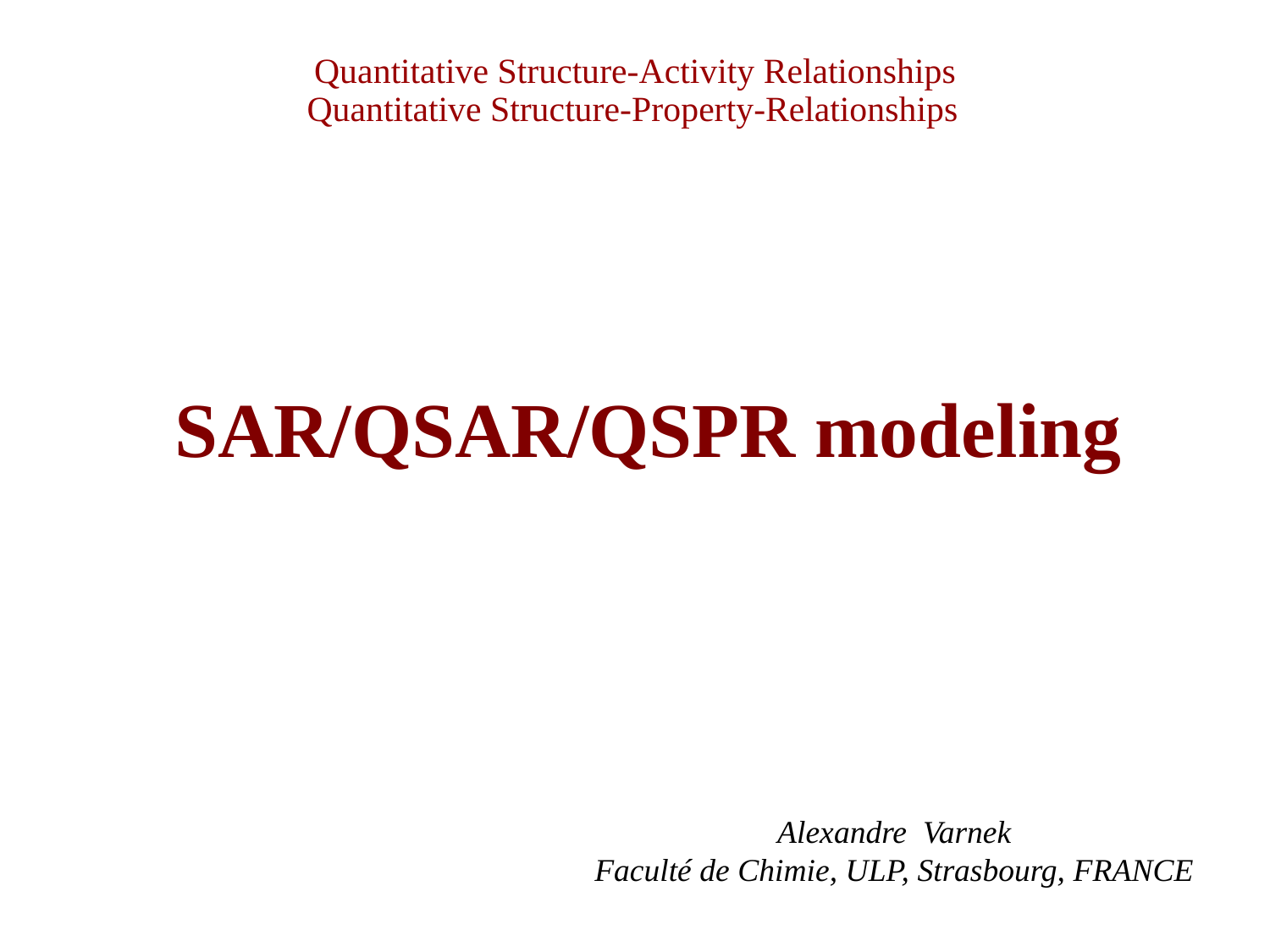

Quantitative Structure-Activity Relationships
 Quantitative Structure-Property-Relationships
SAR/QSAR/QSPR modeling
Alexandre  Varnek
Faculté de Chimie, ULP, Strasbourg, FRANCE